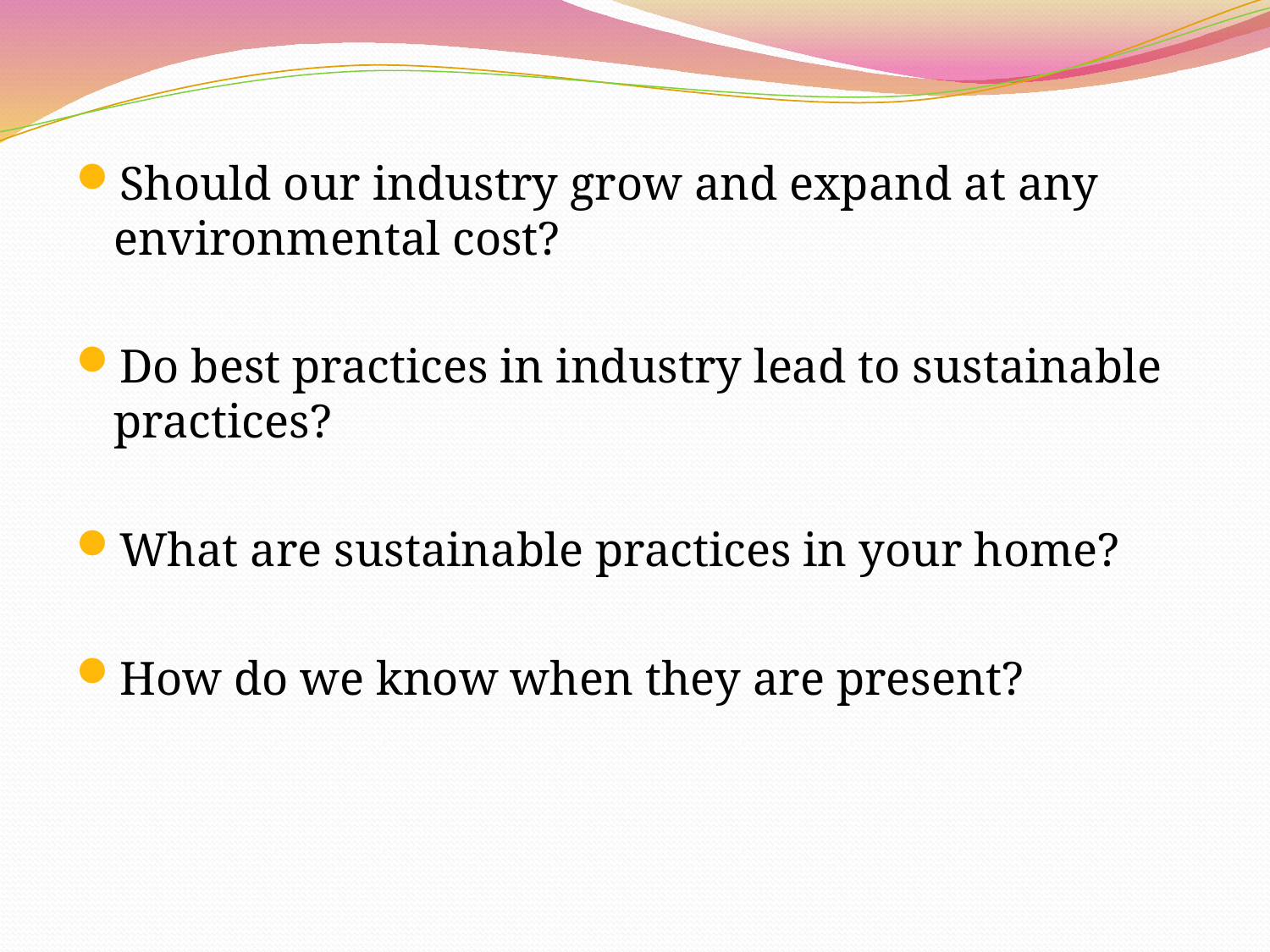

Should our industry grow and expand at any environmental cost?

Do best practices in industry lead to sustainable practices?

What are sustainable practices in your home?

How do we know when they are present?